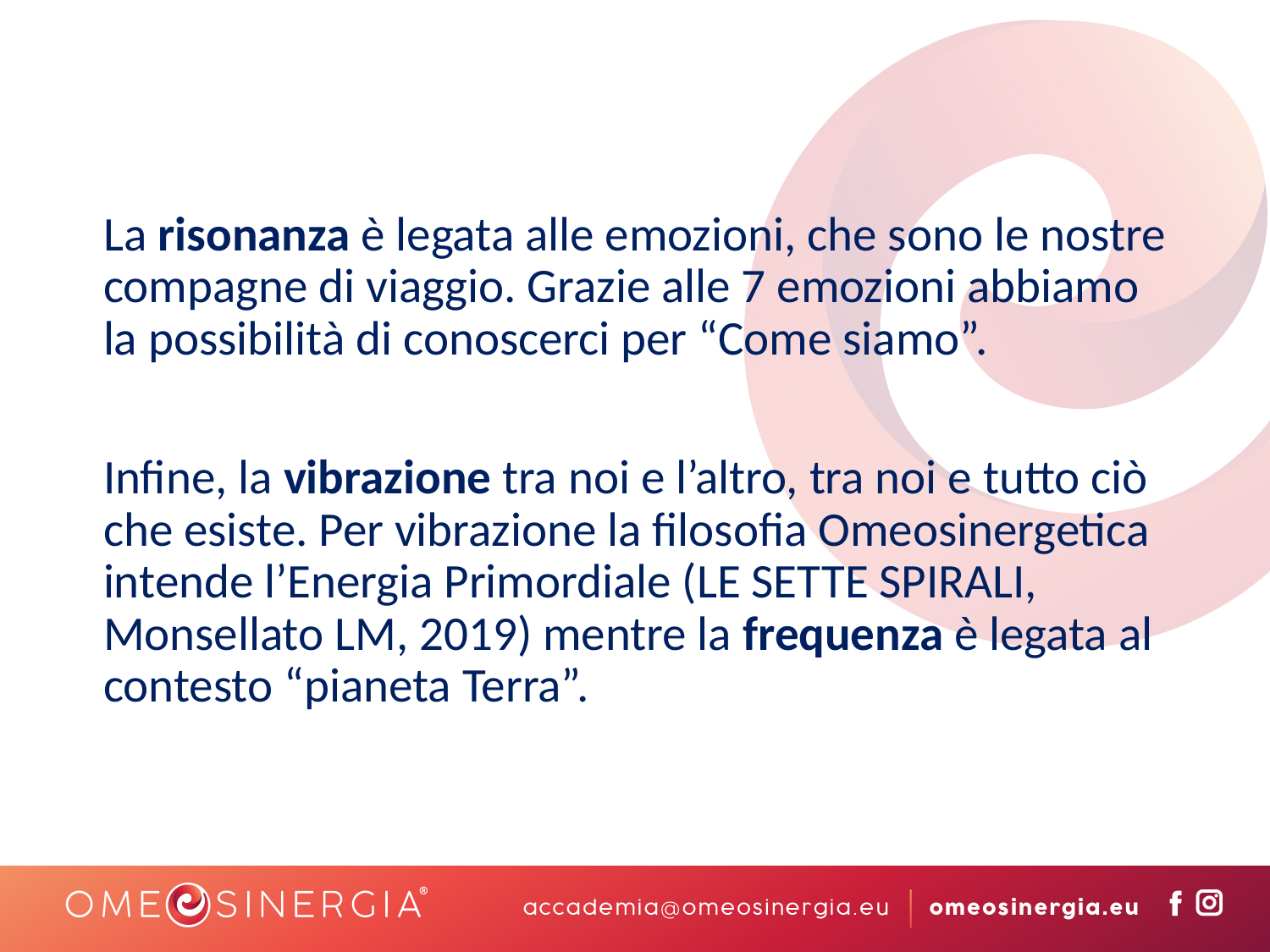

La risonanza è legata alle emozioni, che sono le nostre compagne di viaggio. Grazie alle 7 emozioni abbiamo la possibilità di conoscerci per “Come siamo”.

Infine, la vibrazione tra noi e l’altro, tra noi e tutto ciò che esiste. Per vibrazione la filosofia Omeosinergetica intende l’Energia Primordiale (LE SETTE SPIRALI, Monsellato LM, 2019) mentre la frequenza è legata al contesto “pianeta Terra”.